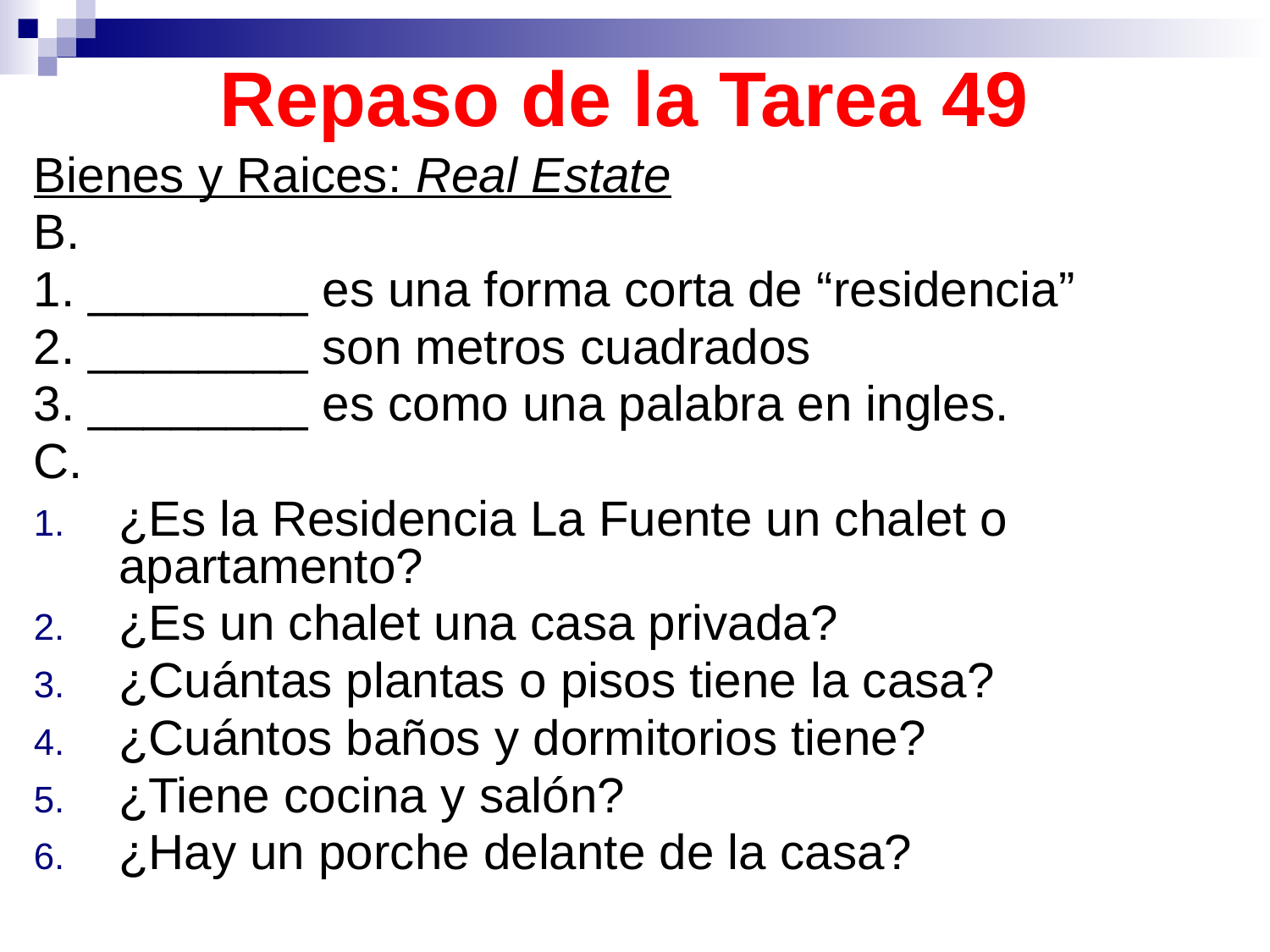

# Repaso de la Tarea 49
Bienes y Raices: Real Estate
B.
1. ________ es una forma corta de “residencia”
2. ________ son metros cuadrados
3. ________ es como una palabra en ingles.
C.
¿Es la Residencia La Fuente un chalet o apartamento?
¿Es un chalet una casa privada?
¿Cuántas plantas o pisos tiene la casa?
¿Cuántos baños y dormitorios tiene?
¿Tiene cocina y salón?
¿Hay un porche delante de la casa?